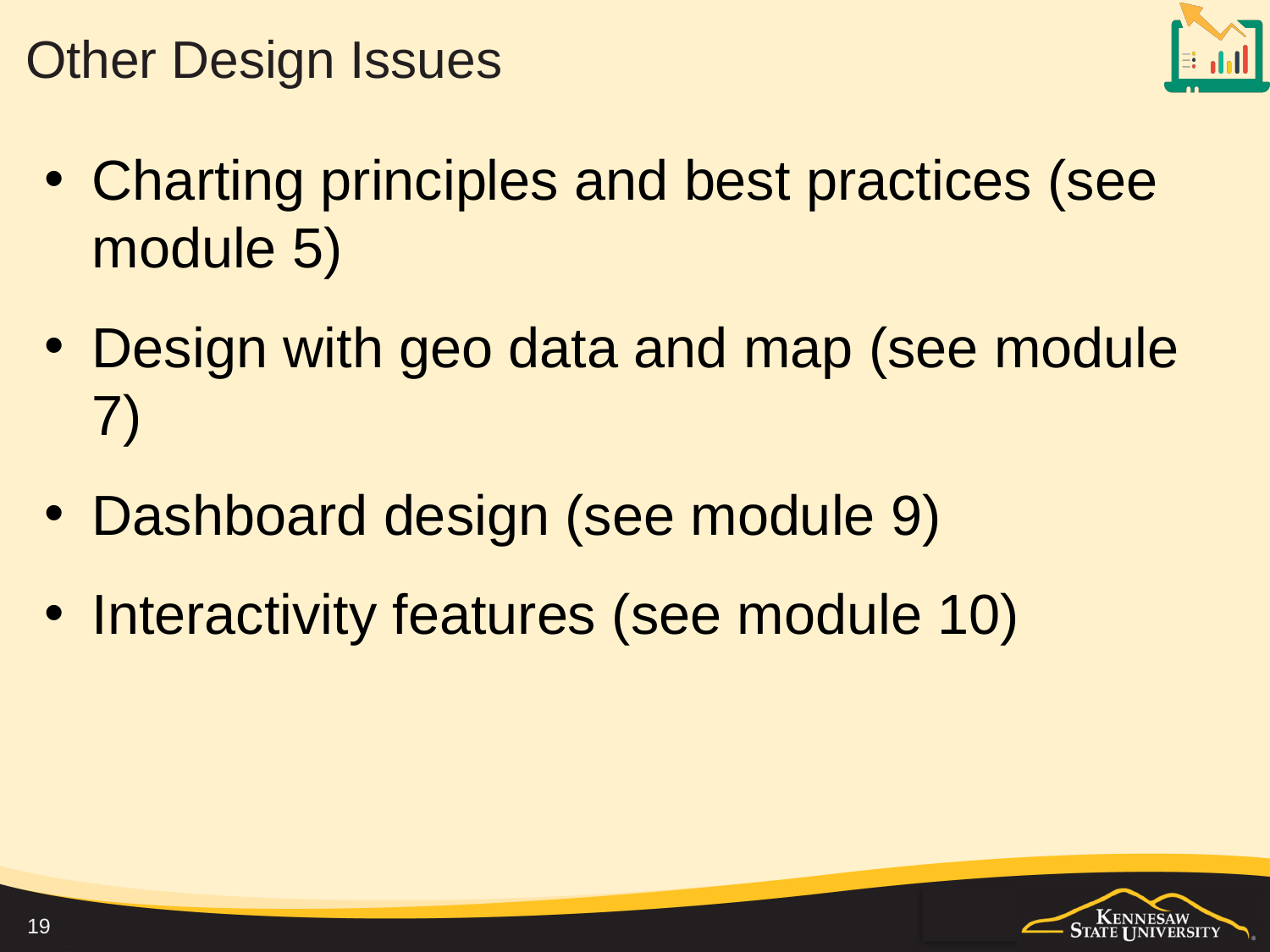

# Other Design Issues
Charting principles and best practices (see module 5)
Design with geo data and map (see module 7)
Dashboard design (see module 9)
Interactivity features (see module 10)
19